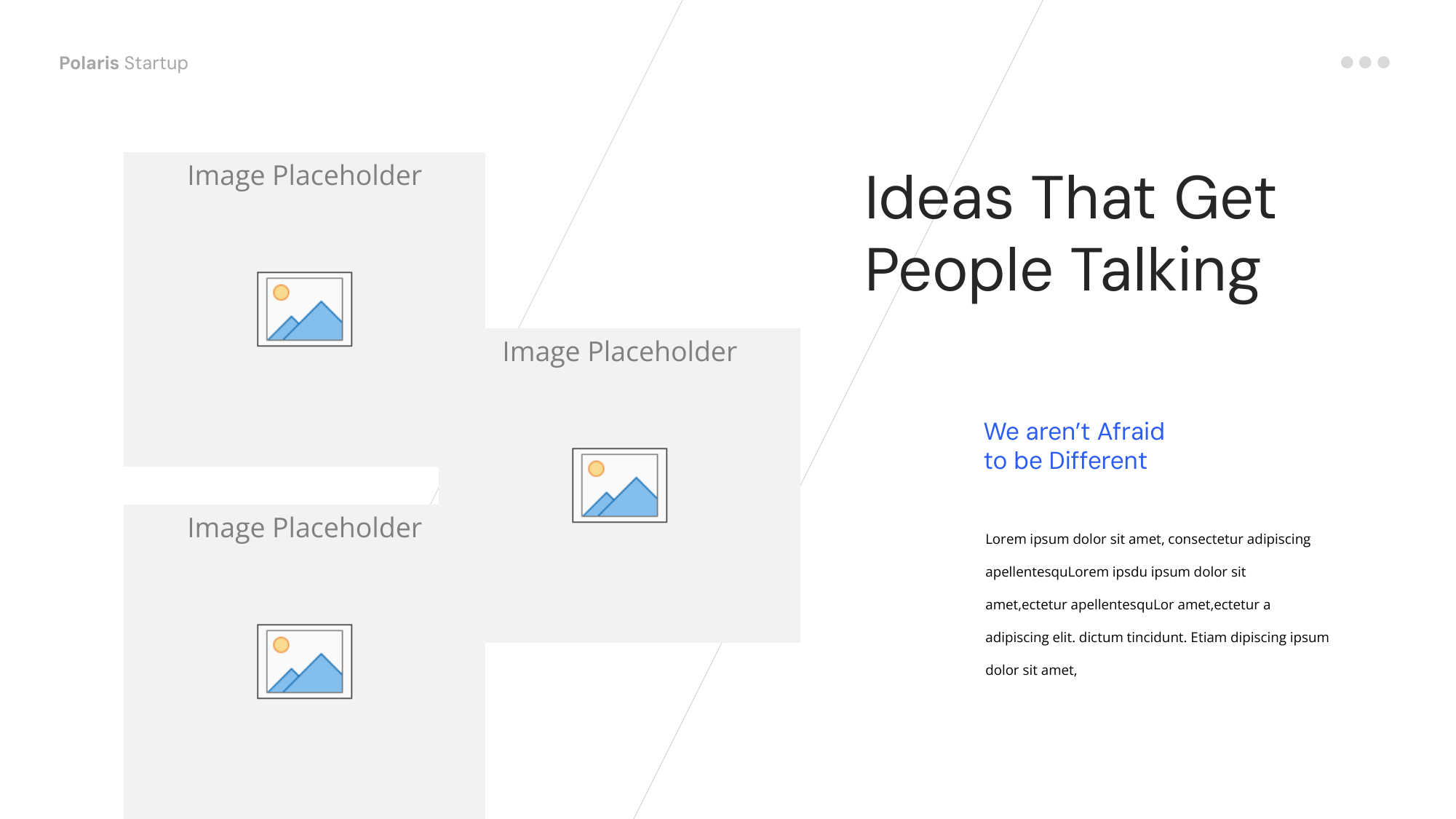

Polaris Startup

Ideas That Get People Talking

We aren’t Afraid to be Different

Lorem ipsum dolor sit amet, consectetur adipiscing apellentesquLorem ipsdu ipsum dolor sit amet,ectetur apellentesquLor amet,ectetur a adipiscing elit. dictum tincidunt. Etiam dipiscing ipsum dolor sit amet,